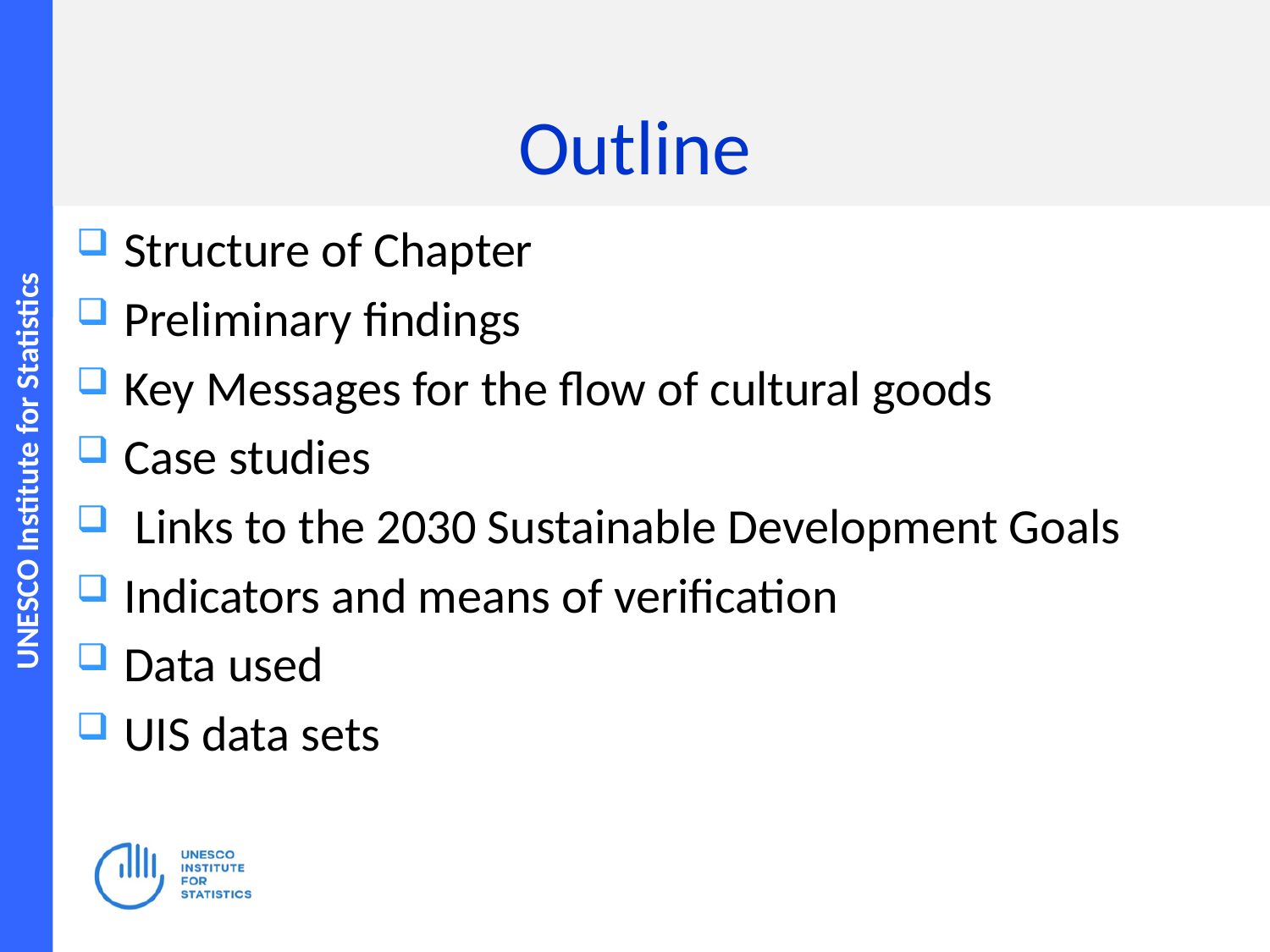

# Outline
Structure of Chapter
Preliminary findings
Key Messages for the flow of cultural goods
Case studies
 Links to the 2030 Sustainable Development Goals
Indicators and means of verification
Data used
UIS data sets